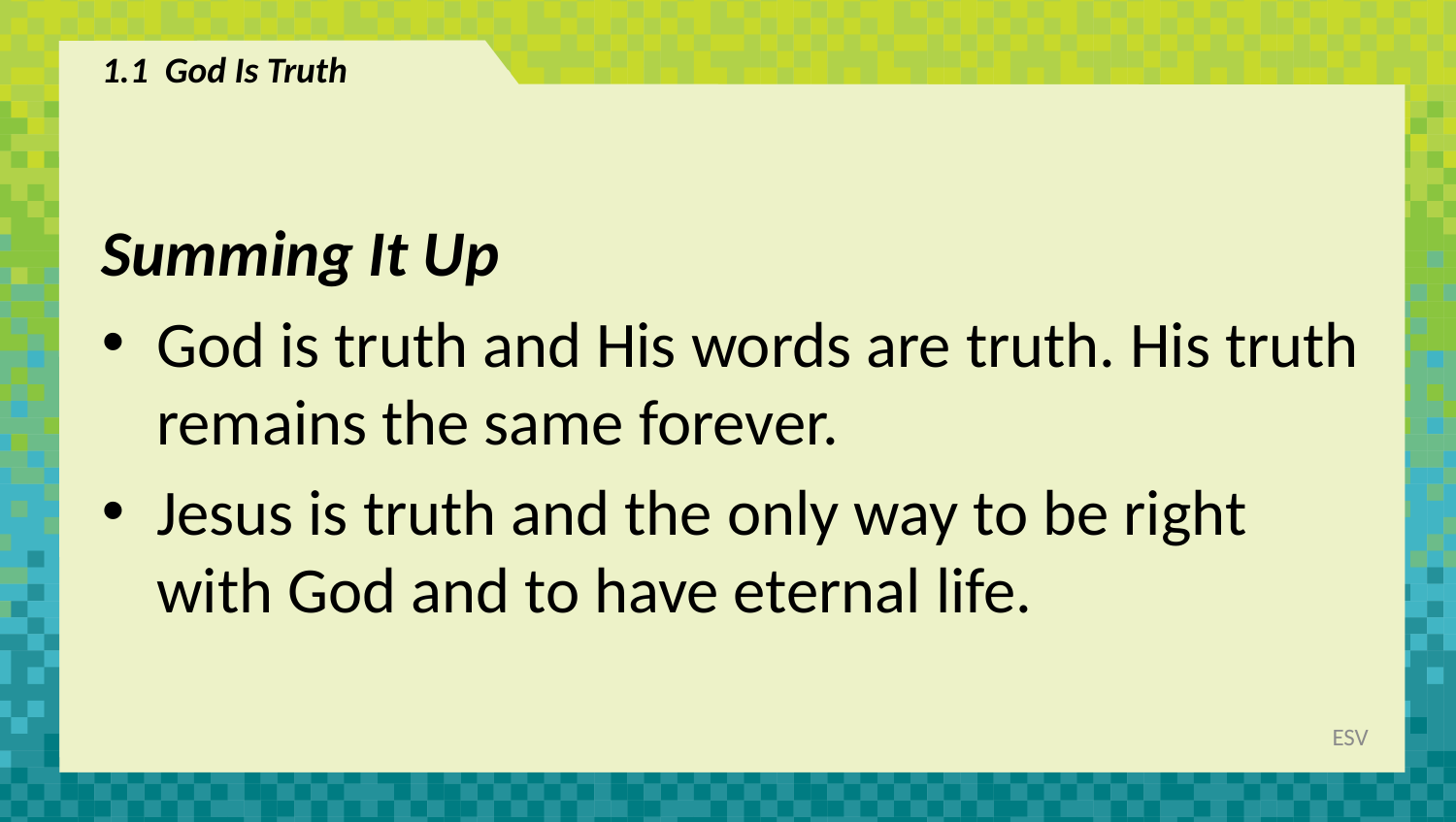

# 1.1  God Is Truth
Summing It Up
God is truth and His words are truth. His truth remains the same forever.
Jesus is truth and the only way to be right with God and to have eternal life.
ESV